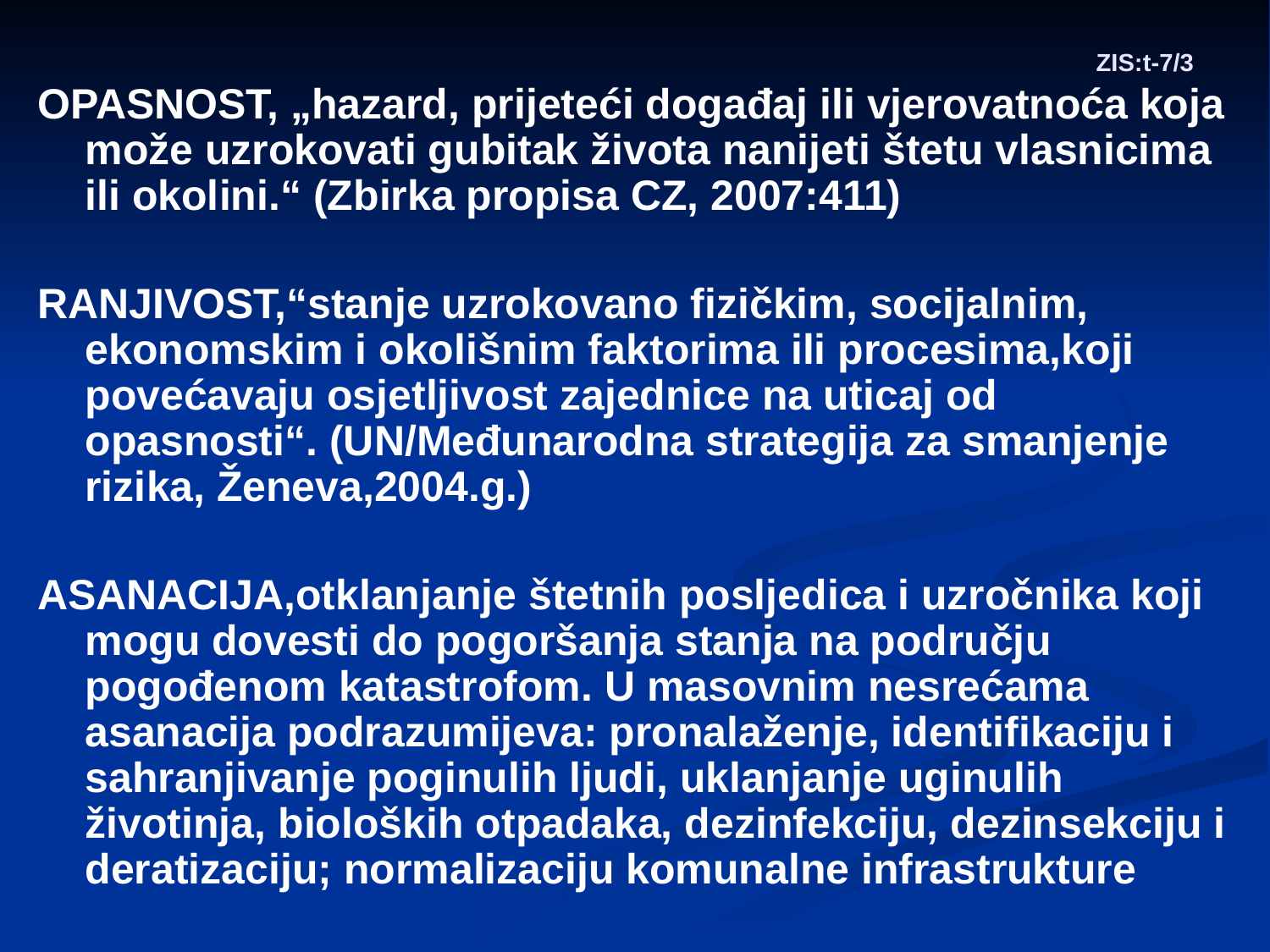

# ZIS:t-7/3
OPASNOST, „hazard, prijeteći događaj ili vjerovatnoća koja može uzrokovati gubitak života nanijeti štetu vlasnicima ili okolini.“ (Zbirka propisa CZ, 2007:411)

RANJIVOST,“stanje uzrokovano fizičkim, socijalnim, ekonomskim i okolišnim faktorima ili procesima,koji povećavaju osjetljivost zajednice na uticaj od opasnosti“. (UN/Međunarodna strategija za smanjenje rizika, Ženeva,2004.g.)

ASANACIJA,otklanjanje štetnih posljedica i uzročnika koji mogu dovesti do pogoršanja stanja na području pogođenom katastrofom. U masovnim nesrećama asanacija podrazumijeva: pronalaženje, identifikaciju i sahranjivanje poginulih ljudi, uklanjanje uginulih životinja, bioloških otpadaka, dezinfekciju, dezinsekciju i deratizaciju; normalizaciju komunalne infrastrukture